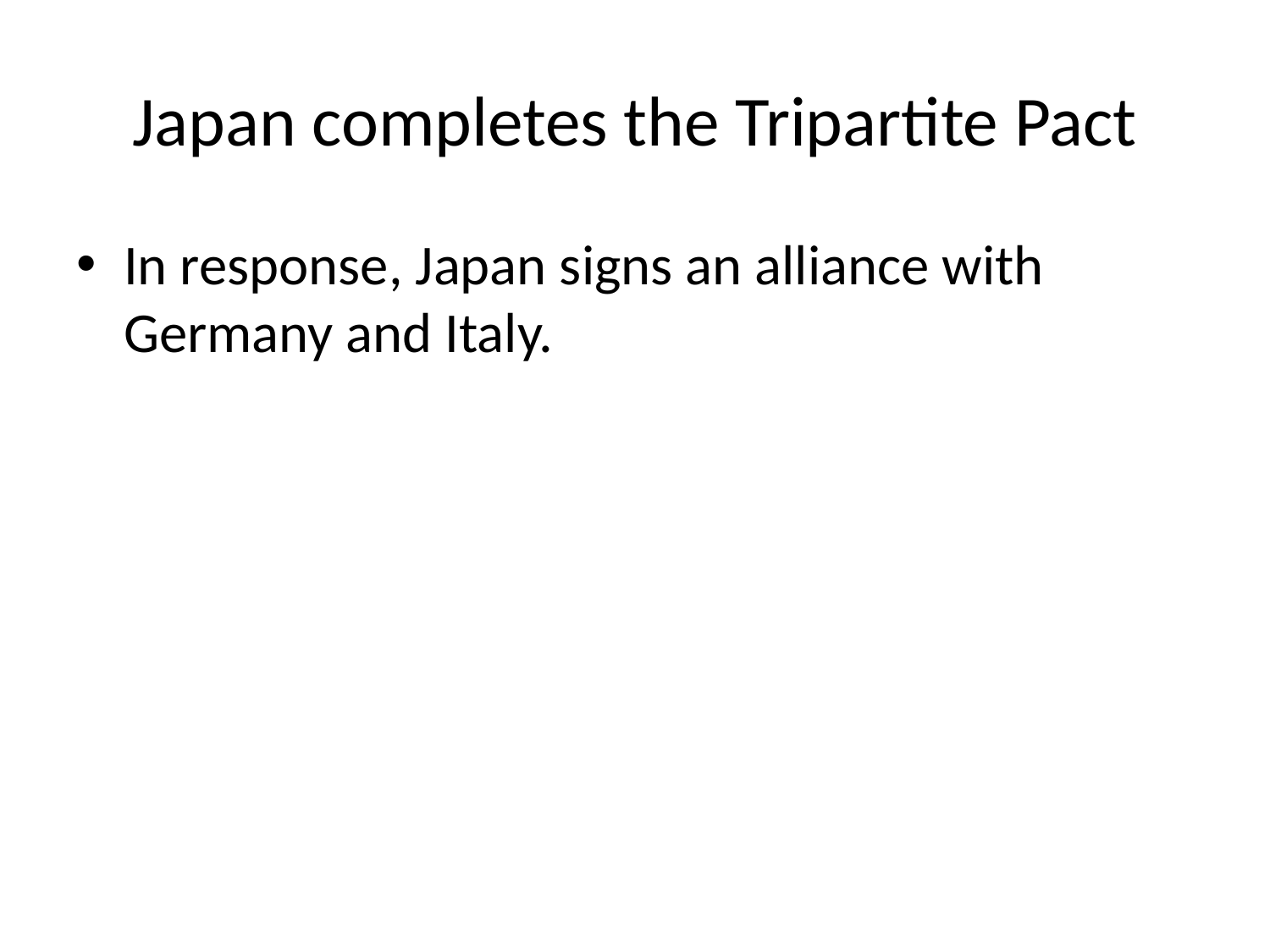

# Japan completes the Tripartite Pact
In response, Japan signs an alliance with Germany and Italy.